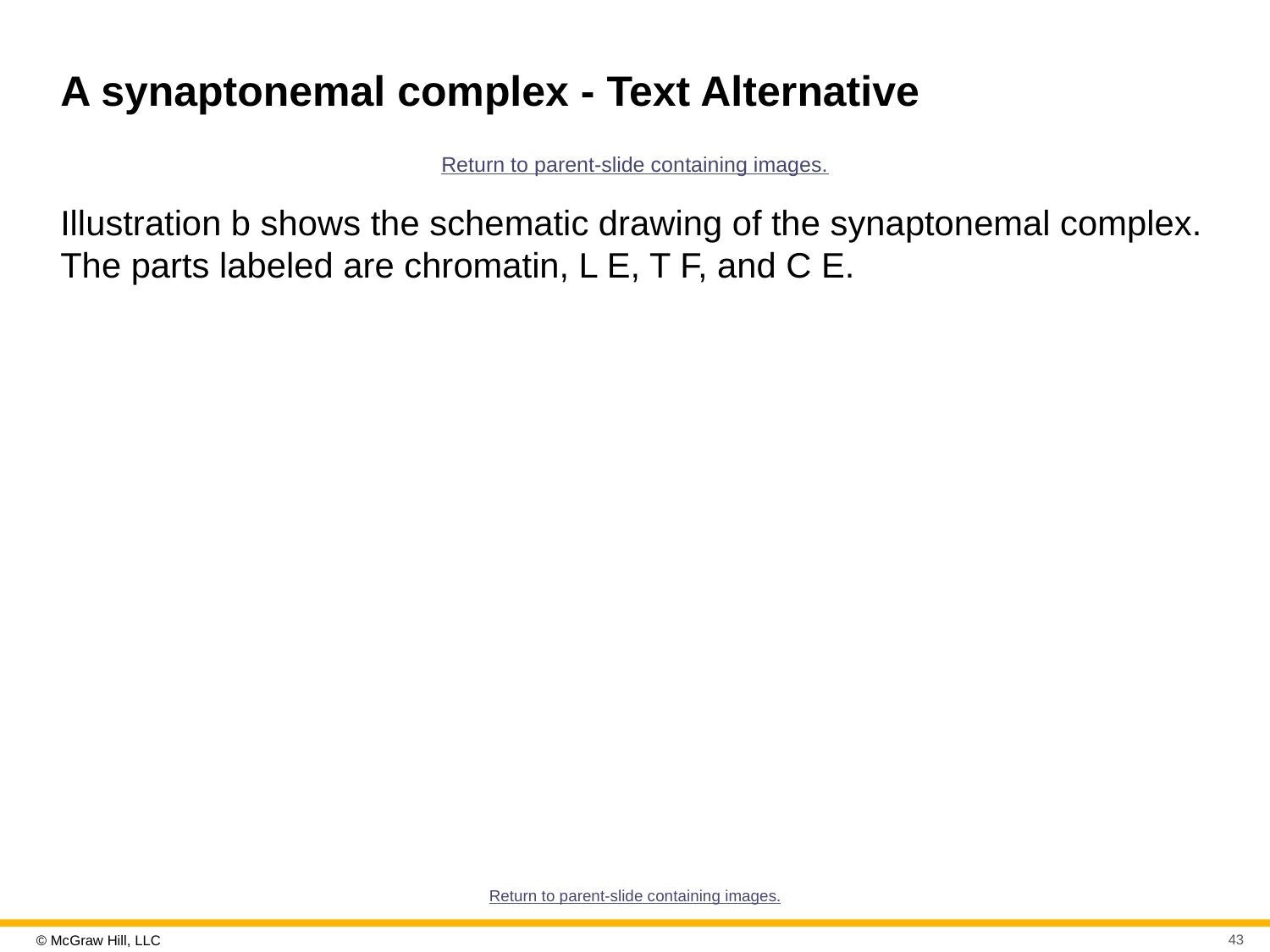

# A synaptonemal complex - Text Alternative
Return to parent-slide containing images.
Illustration b shows the schematic drawing of the synaptonemal complex. The parts labeled are chromatin, L E, T F, and C E.
Return to parent-slide containing images.
43